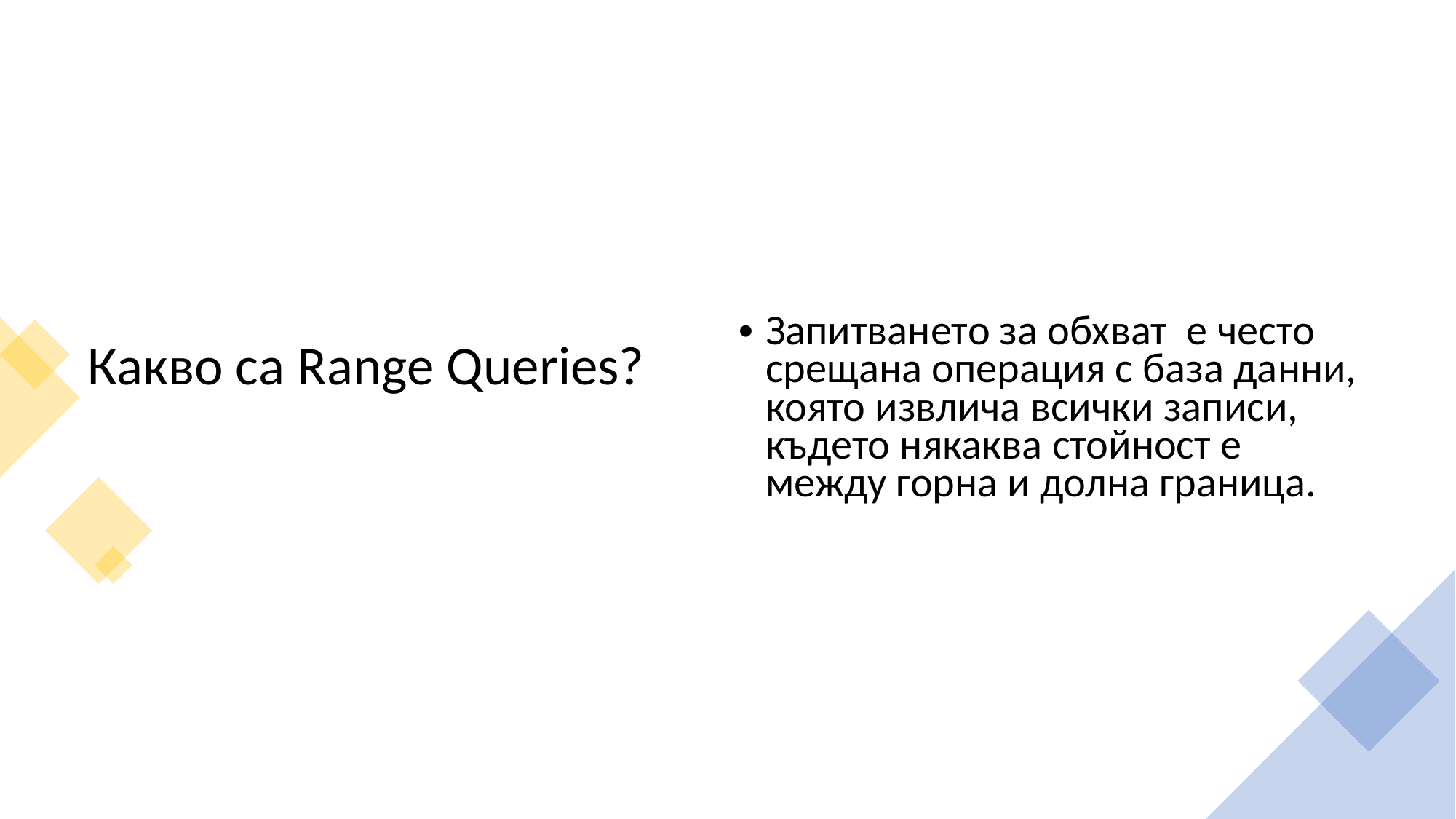

Какво са Range Queries?
Запитването за обхват  е често срещана операция с база данни, която извлича всички записи, където някаква стойност е между горна и долна граница.